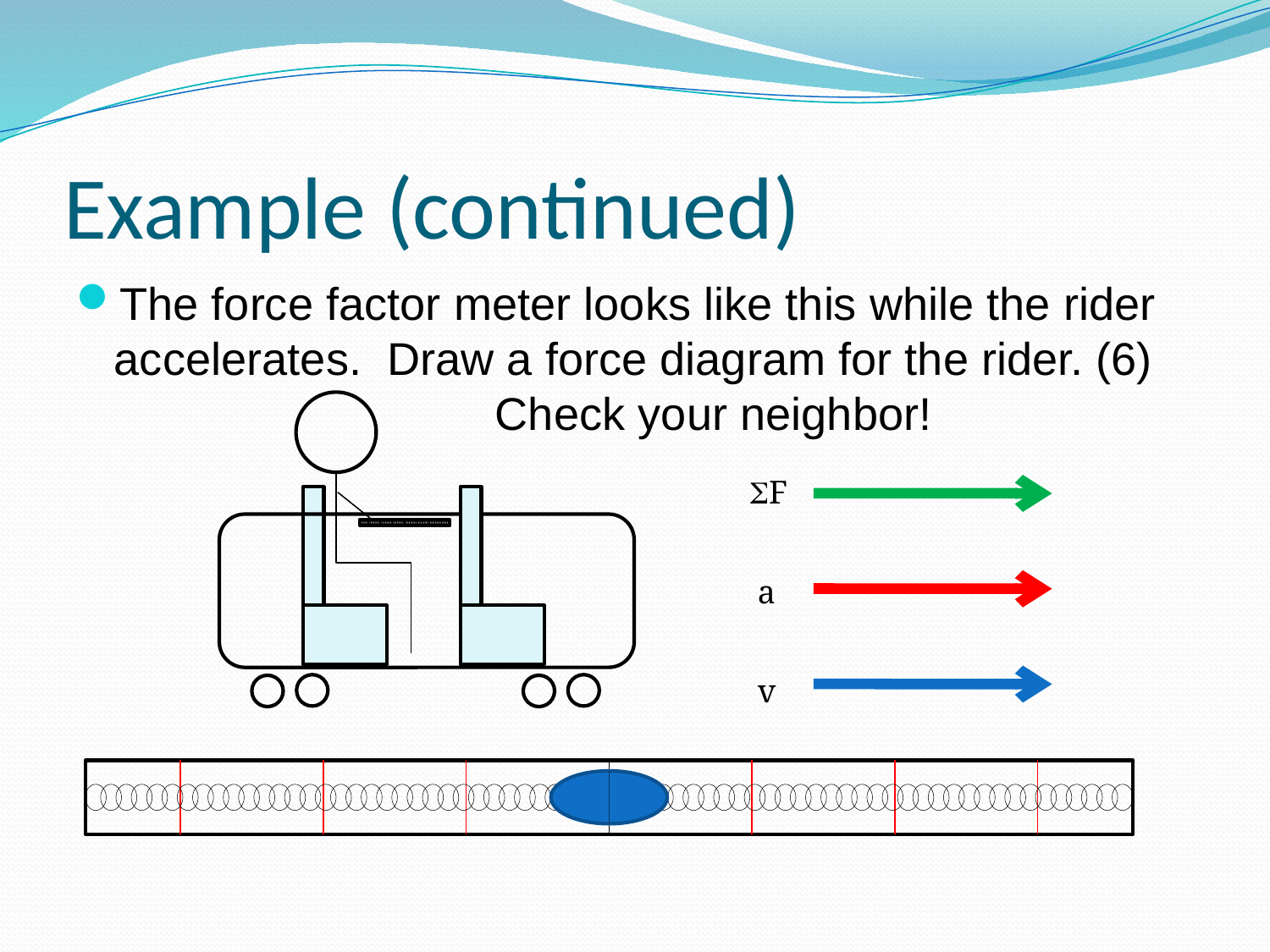

# Example (continued)
The force factor meter looks like this while the rider accelerates.  Draw a force diagram for the rider. (6)
			Check your neighbor!

ΣF
a
v